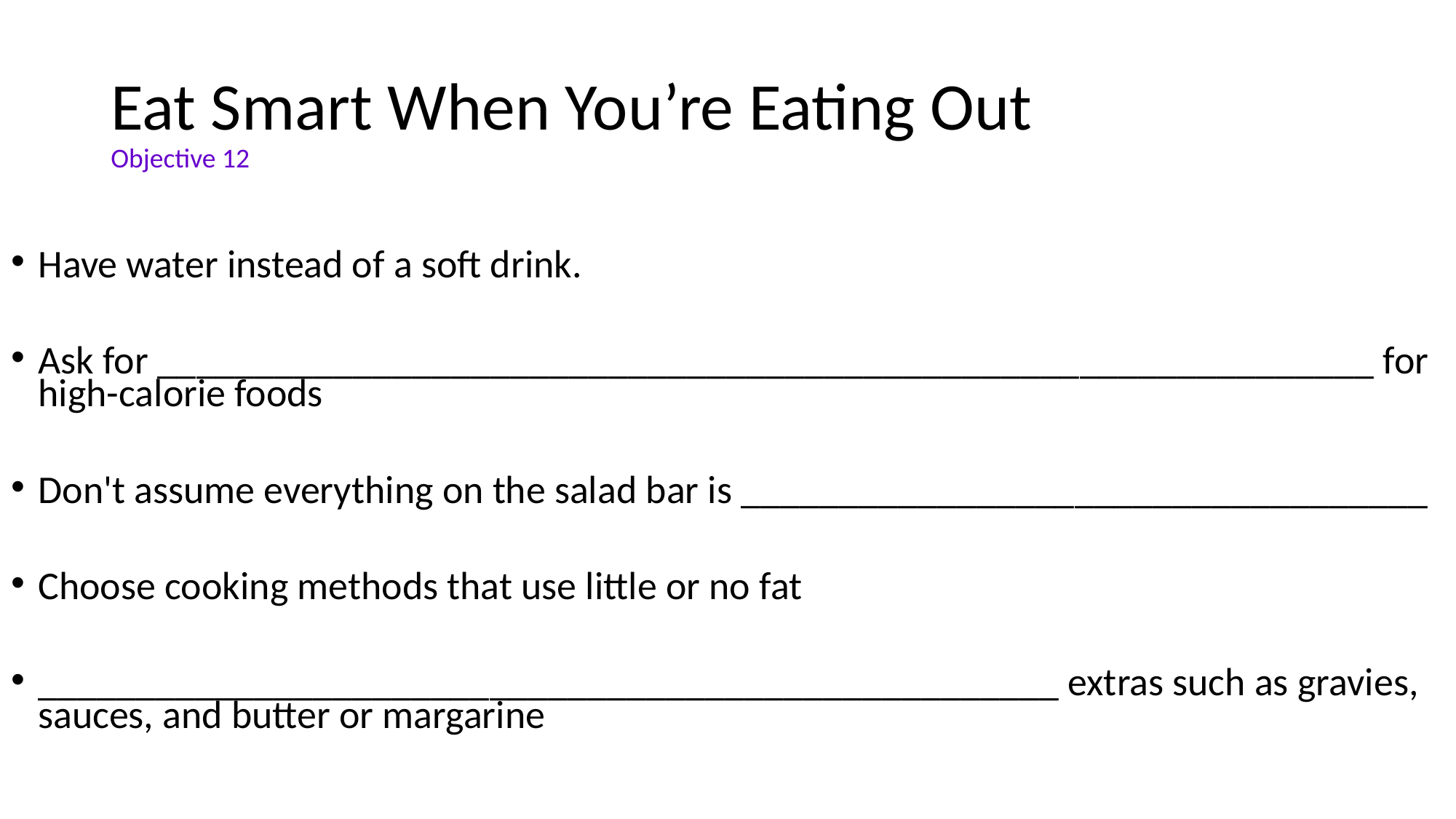

# Eat Smart When You’re Eating Out Objective 12
Have water instead of a soft drink.

Ask for ______________________________________________________________ for high-calorie foods

Don't assume everything on the salad bar is ___________________________________

Choose cooking methods that use little or no fat

____________________________________________________ extras such as gravies, sauces, and butter or margarine